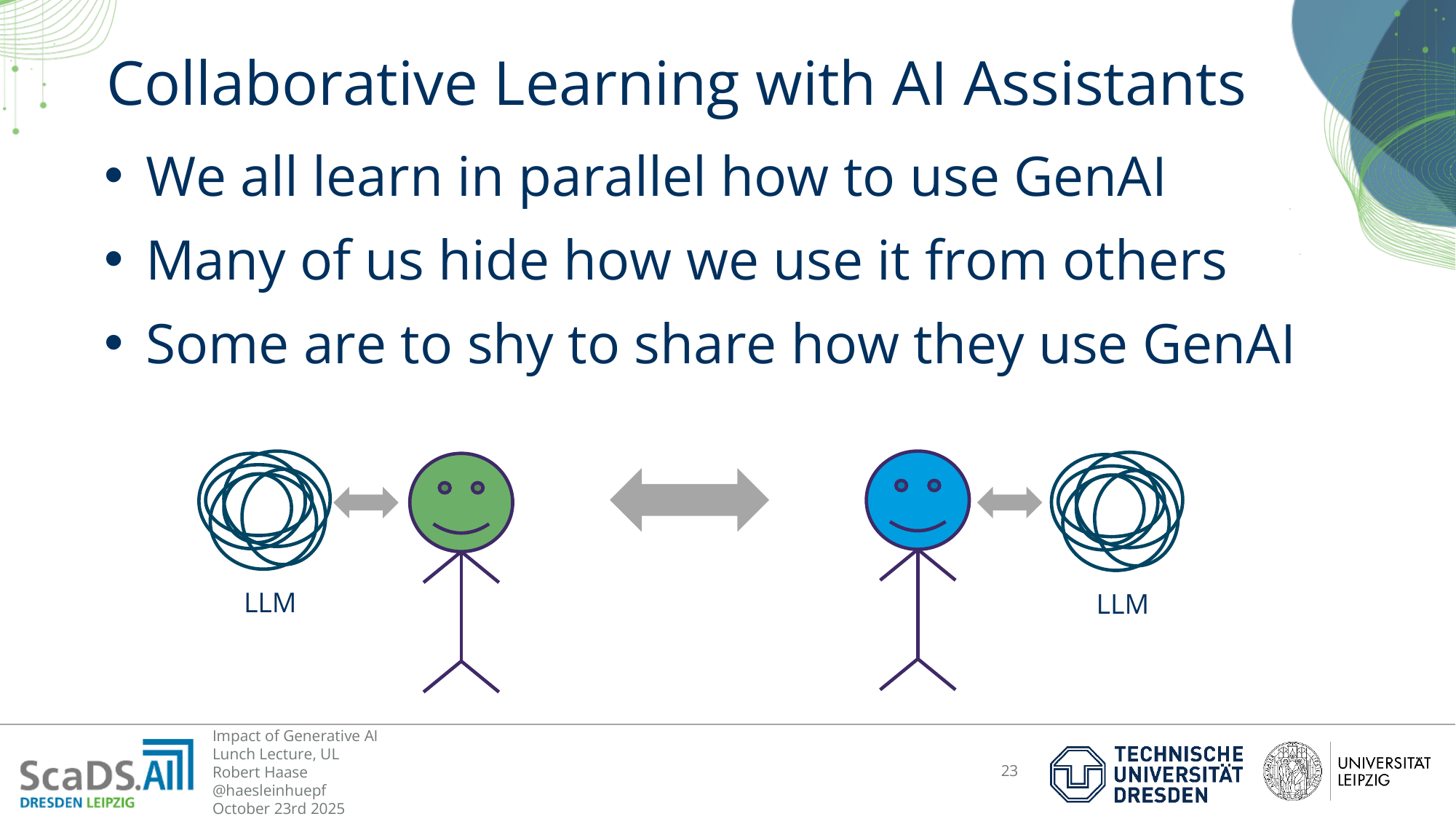

# Collaborative Learning with AI Assistants
We all learn in parallel how to use GenAI
Many of us hide how we use it from others
Some are to shy to share how they use GenAI

LLM

LLM